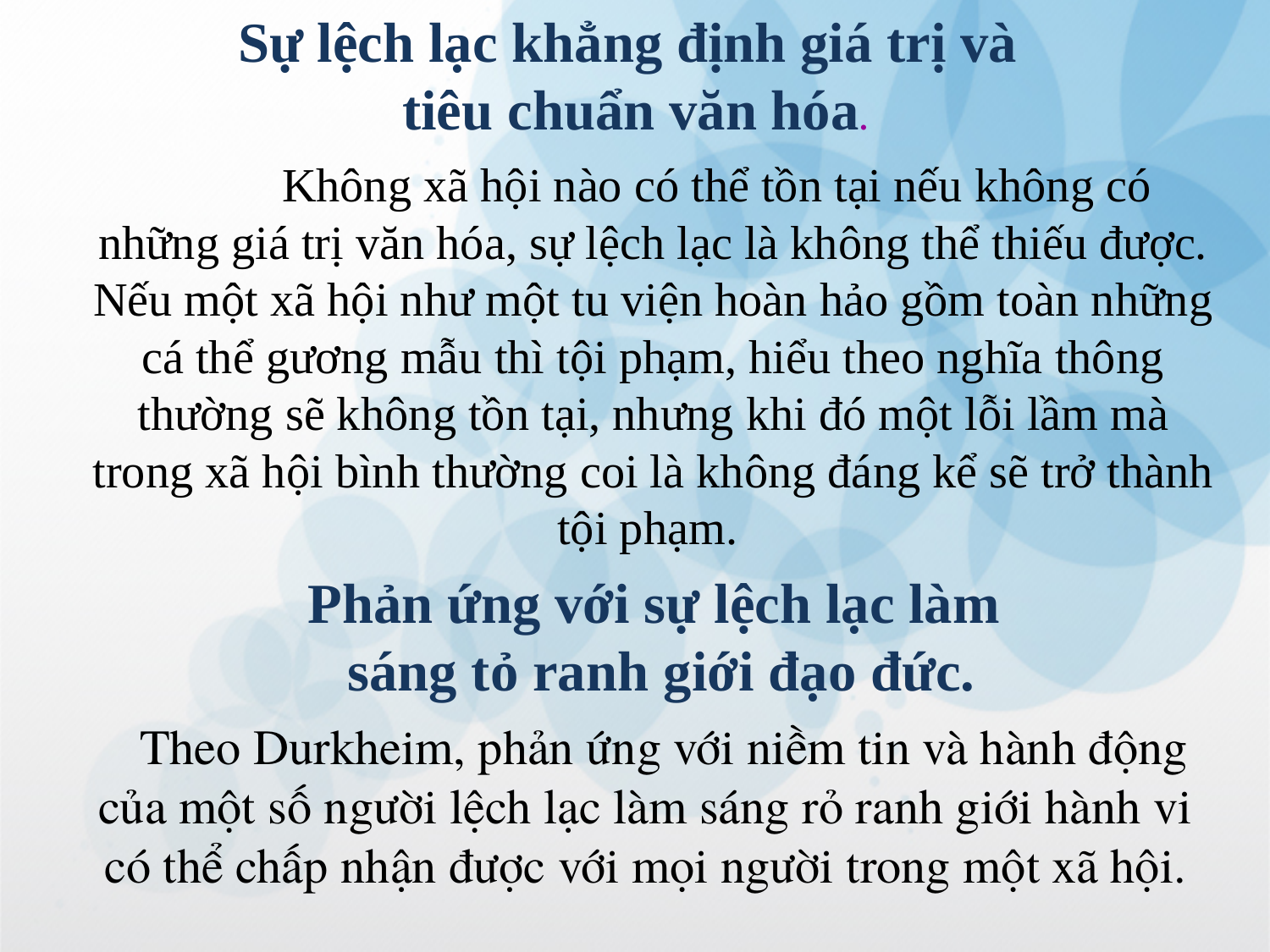

Sự lệch lạc khẳng định giá trị và
tiêu chuẩn văn hóa.
    		Không xã hội nào có thể tồn tại nếu không có những giá trị văn hóa, sự lệch lạc là không thể thiếu được. Nếu một xã hội như một tu viện hoàn hảo gồm toàn những cá thể gương mẫu thì tội phạm, hiểu theo nghĩa thông thường sẽ không tồn tại, nhưng khi đó một lỗi lầm mà trong xã hội bình thường coi là không đáng kể sẽ trở thành tội phạm.
Phản ứng với sự lệch lạc làm
sáng tỏ ranh giới đạo đức.
   Theo Durkheim, phản ứng với niềm tin và hành động của một số người lệch lạc làm sáng rỏ ranh giới hành vi có thể chấp nhận được với mọi người trong một xã hội.